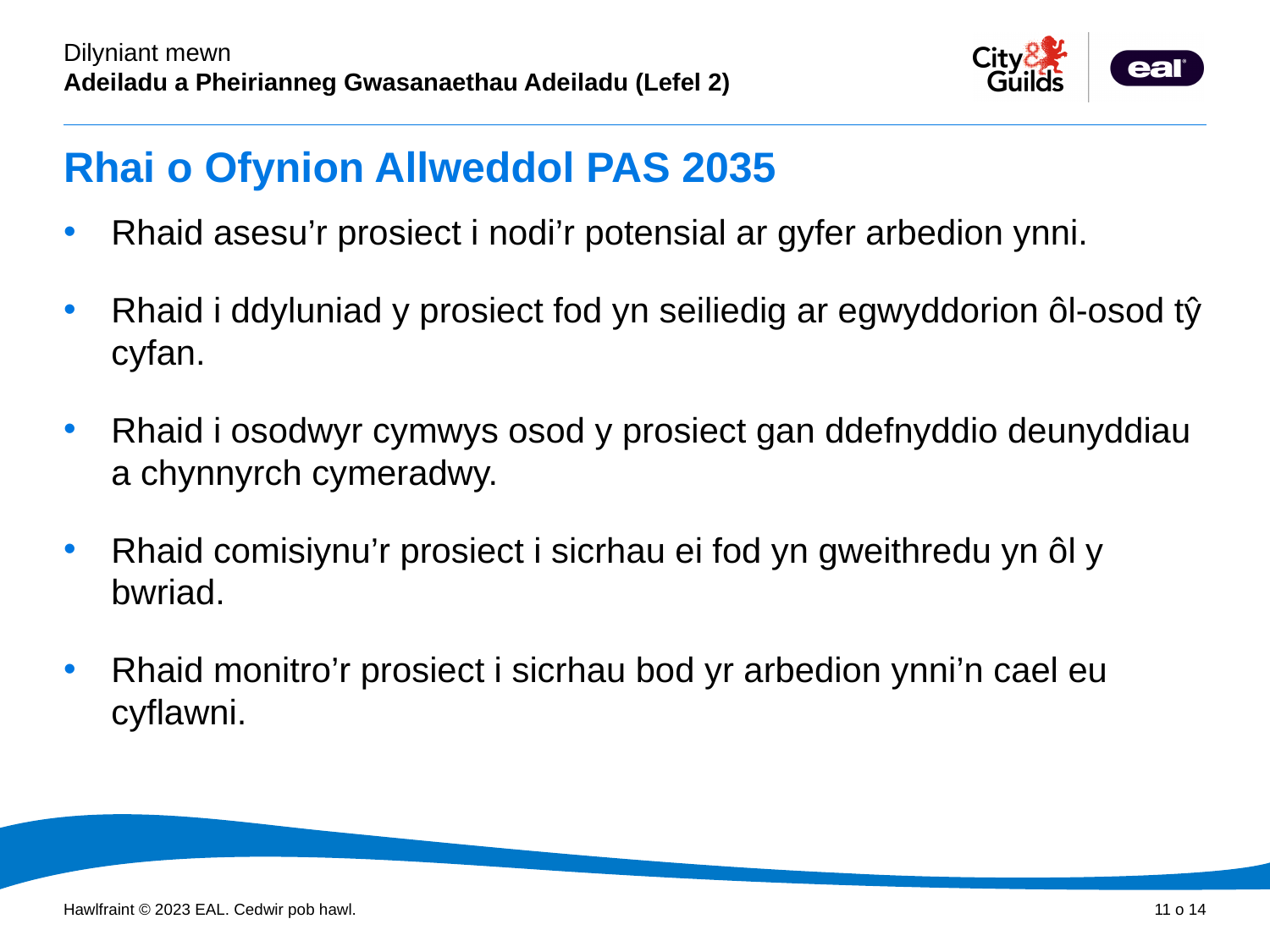

# Rhai o Ofynion Allweddol PAS 2035
Rhaid asesu’r prosiect i nodi’r potensial ar gyfer arbedion ynni.
Rhaid i ddyluniad y prosiect fod yn seiliedig ar egwyddorion ôl-osod tŷ cyfan.
Rhaid i osodwyr cymwys osod y prosiect gan ddefnyddio deunyddiau a chynnyrch cymeradwy.
Rhaid comisiynu’r prosiect i sicrhau ei fod yn gweithredu yn ôl y bwriad.
Rhaid monitro’r prosiect i sicrhau bod yr arbedion ynni’n cael eu cyflawni.